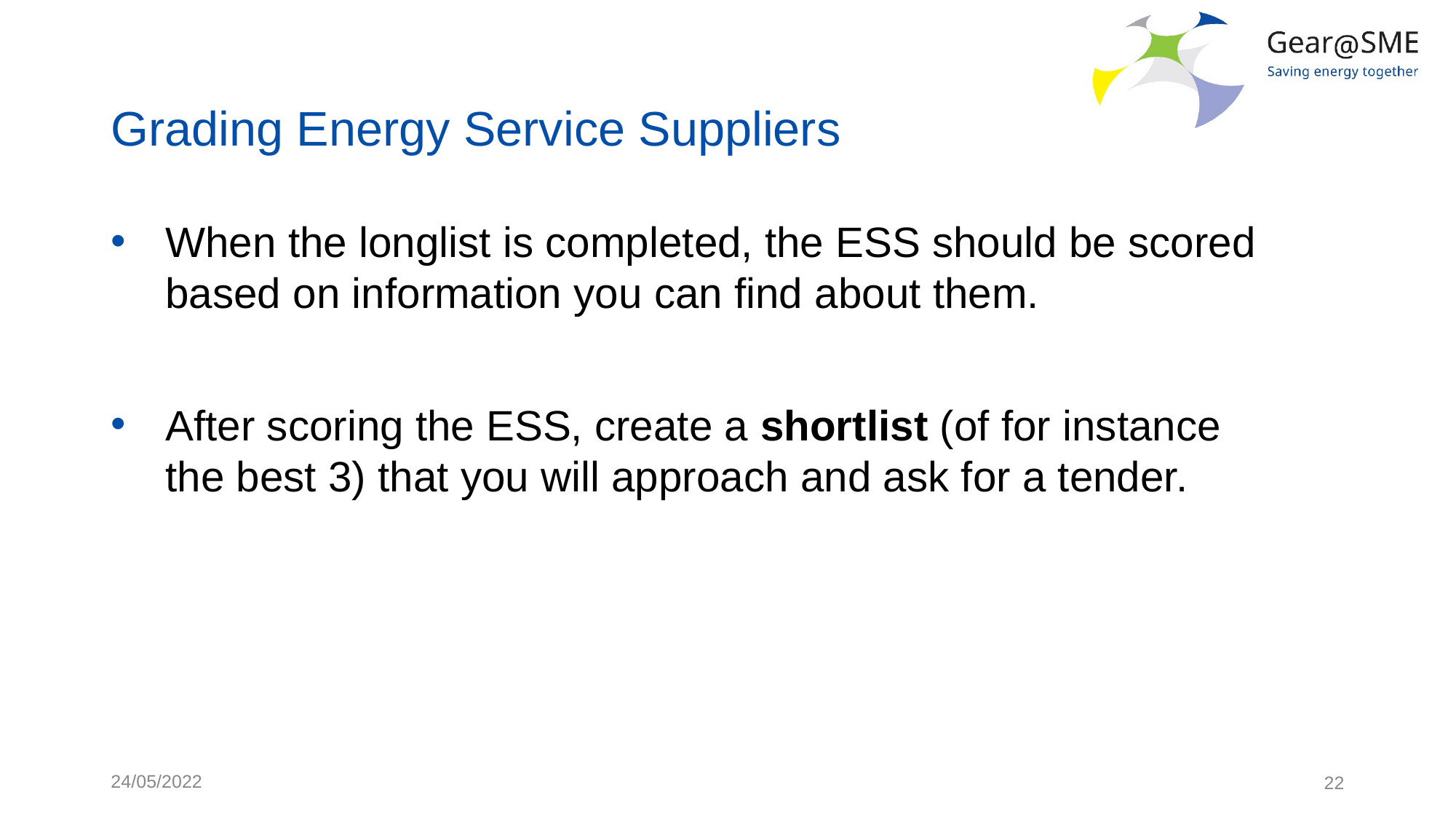

# Grading Energy Service Suppliers
When the longlist is completed, the ESS should be scored
based on information you can find about them.

After scoring the ESS, create a shortlist (of for instance
the best 3) that you will approach and ask for a tender.

24/05/2022
22